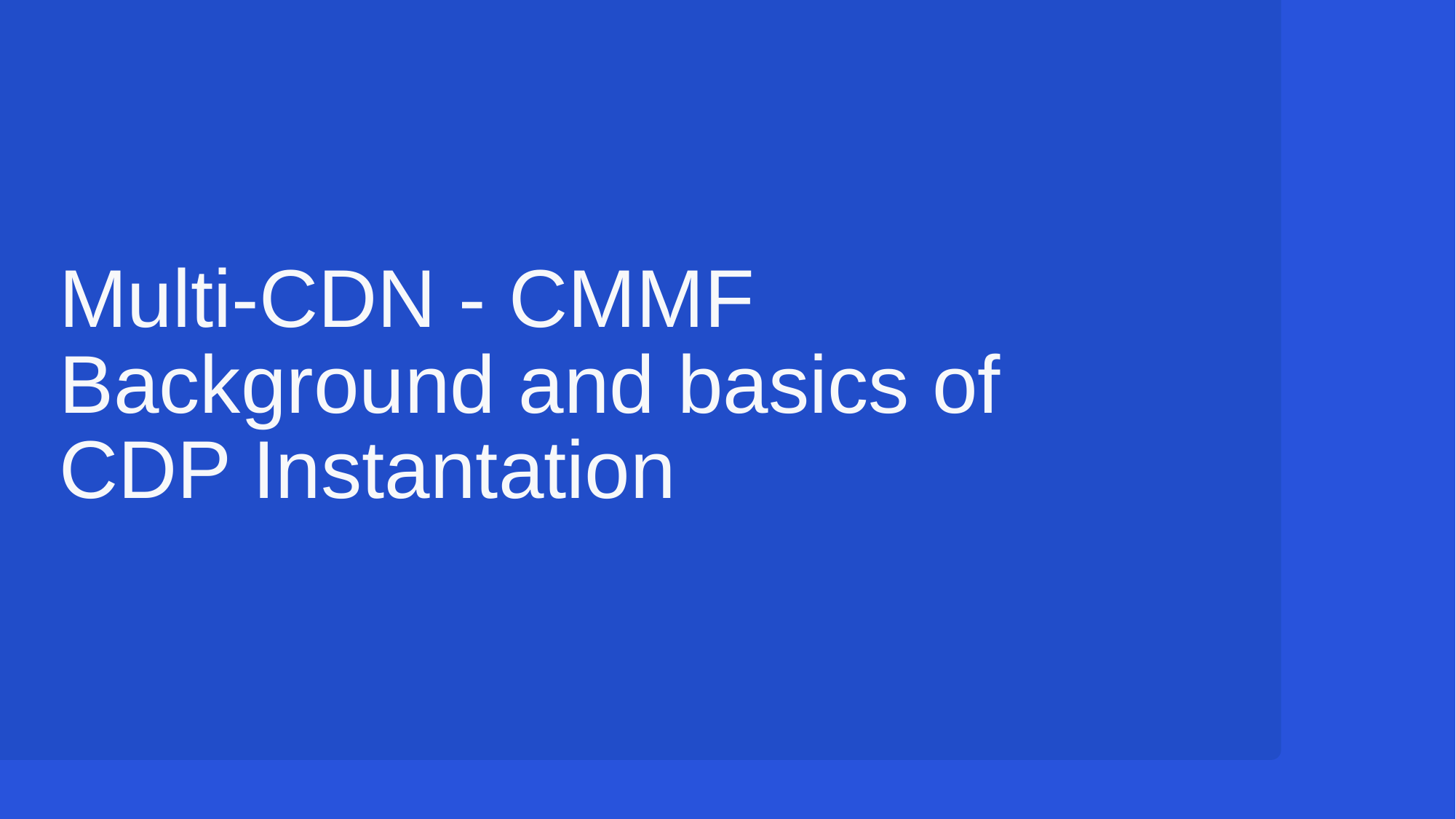

# Multi-CDN - CMMF Background and basics of CDP Instantation